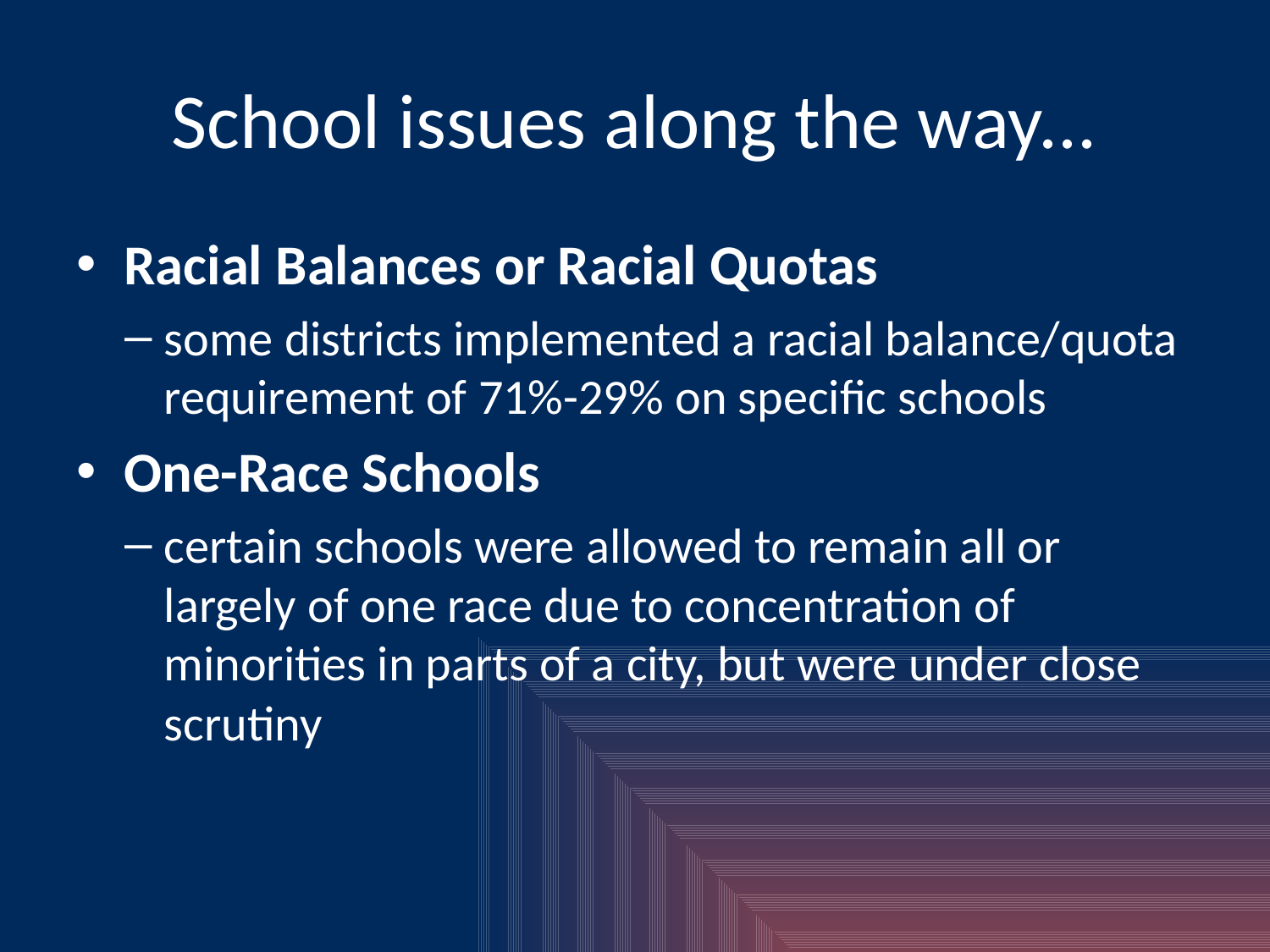

# School issues along the way...
Racial Balances or Racial Quotas
some districts implemented a racial balance/quota requirement of 71%-29% on specific schools
One-Race Schools
certain schools were allowed to remain all or largely of one race due to concentration of minorities in parts of a city, but were under close scrutiny